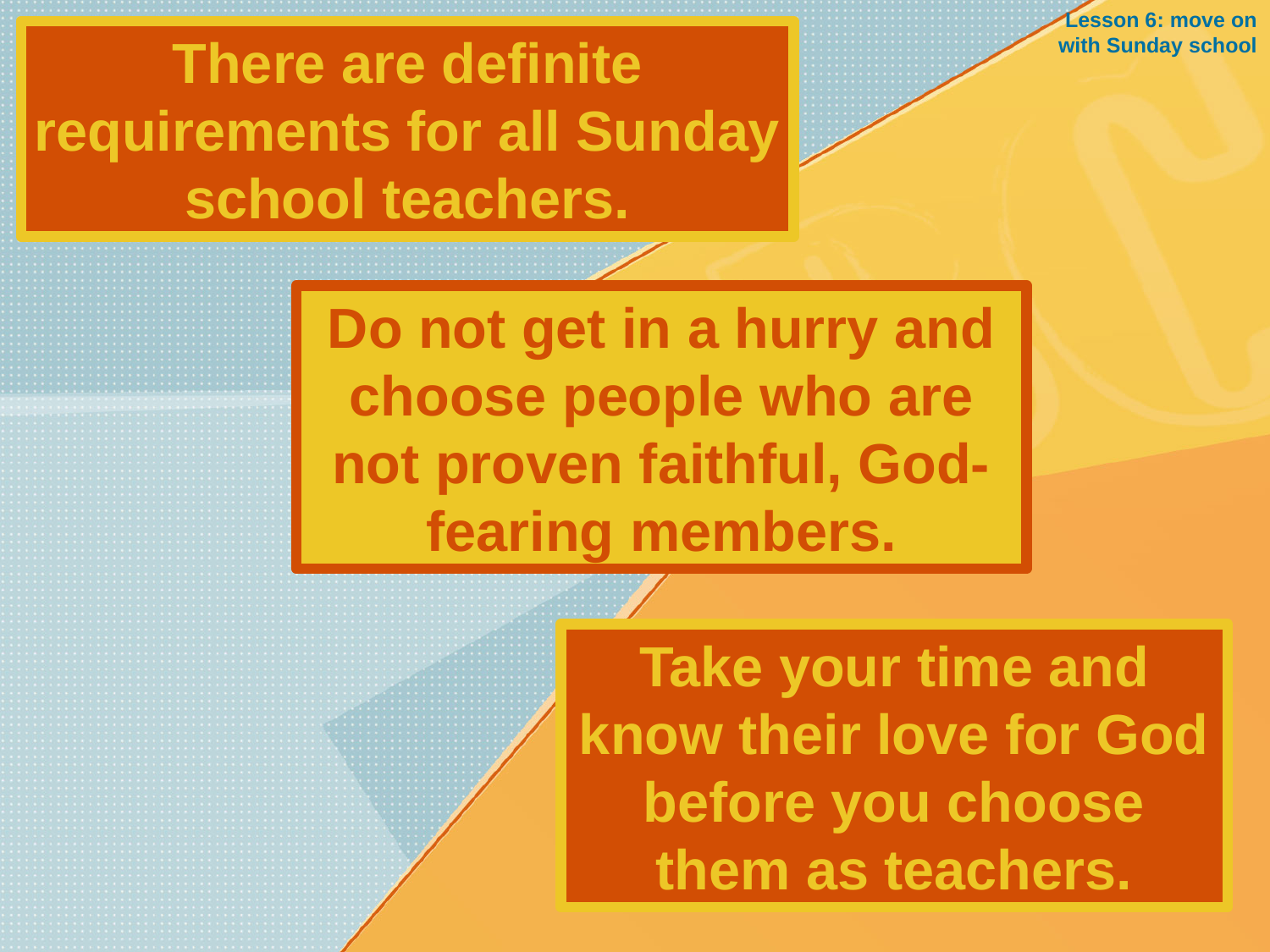

Lesson 6: move on with Sunday school
There are definite requirements for all Sunday school teachers.
Do not get in a hurry and choose people who are not proven faithful, God-fearing members.
Take your time and know their love for God before you choose them as teachers.